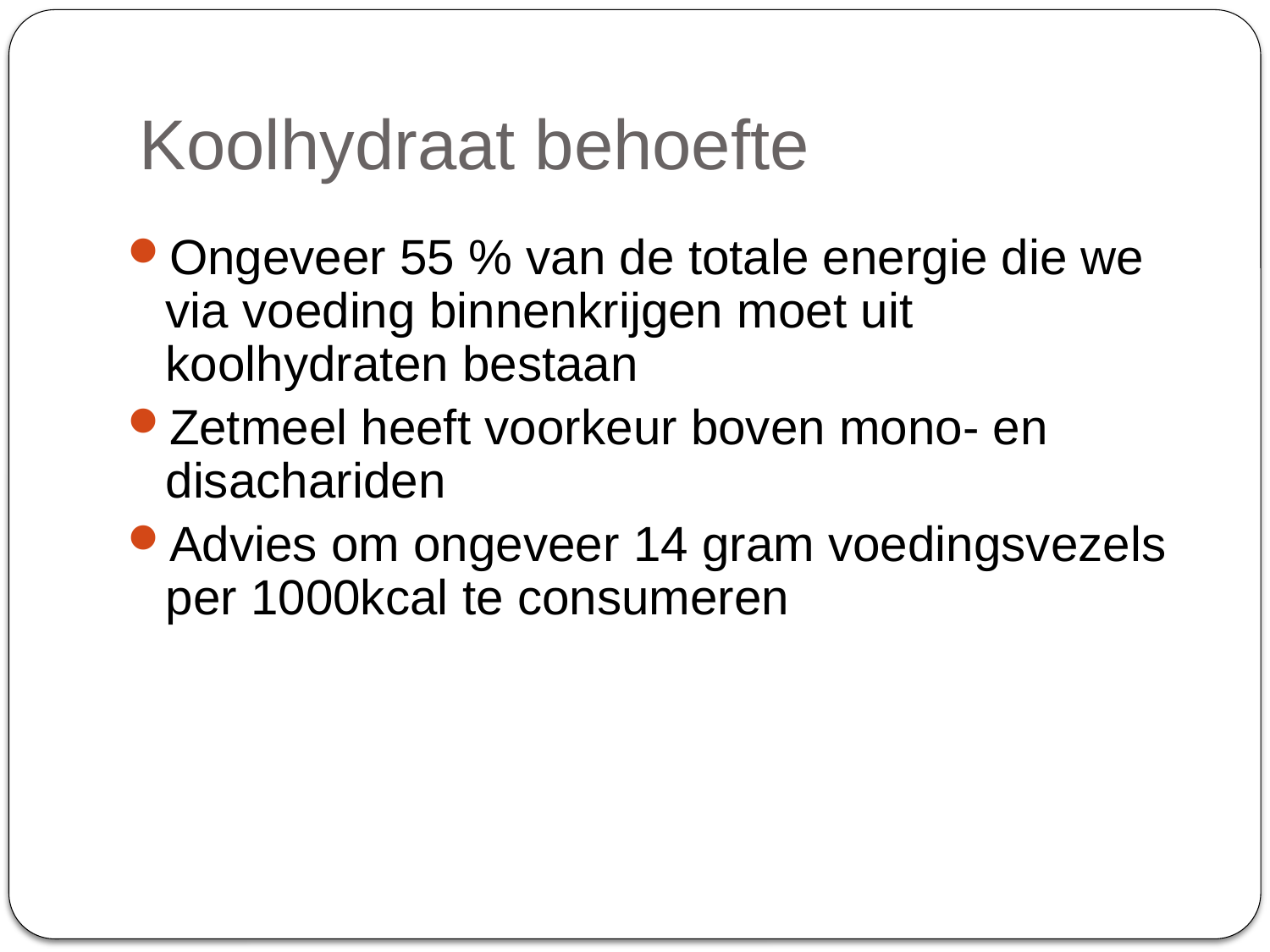

# Koolhydraat behoefte
Ongeveer 55 % van de totale energie die we via voeding binnenkrijgen moet uit koolhydraten bestaan
Zetmeel heeft voorkeur boven mono- en disachariden
Advies om ongeveer 14 gram voedingsvezels per 1000kcal te consumeren